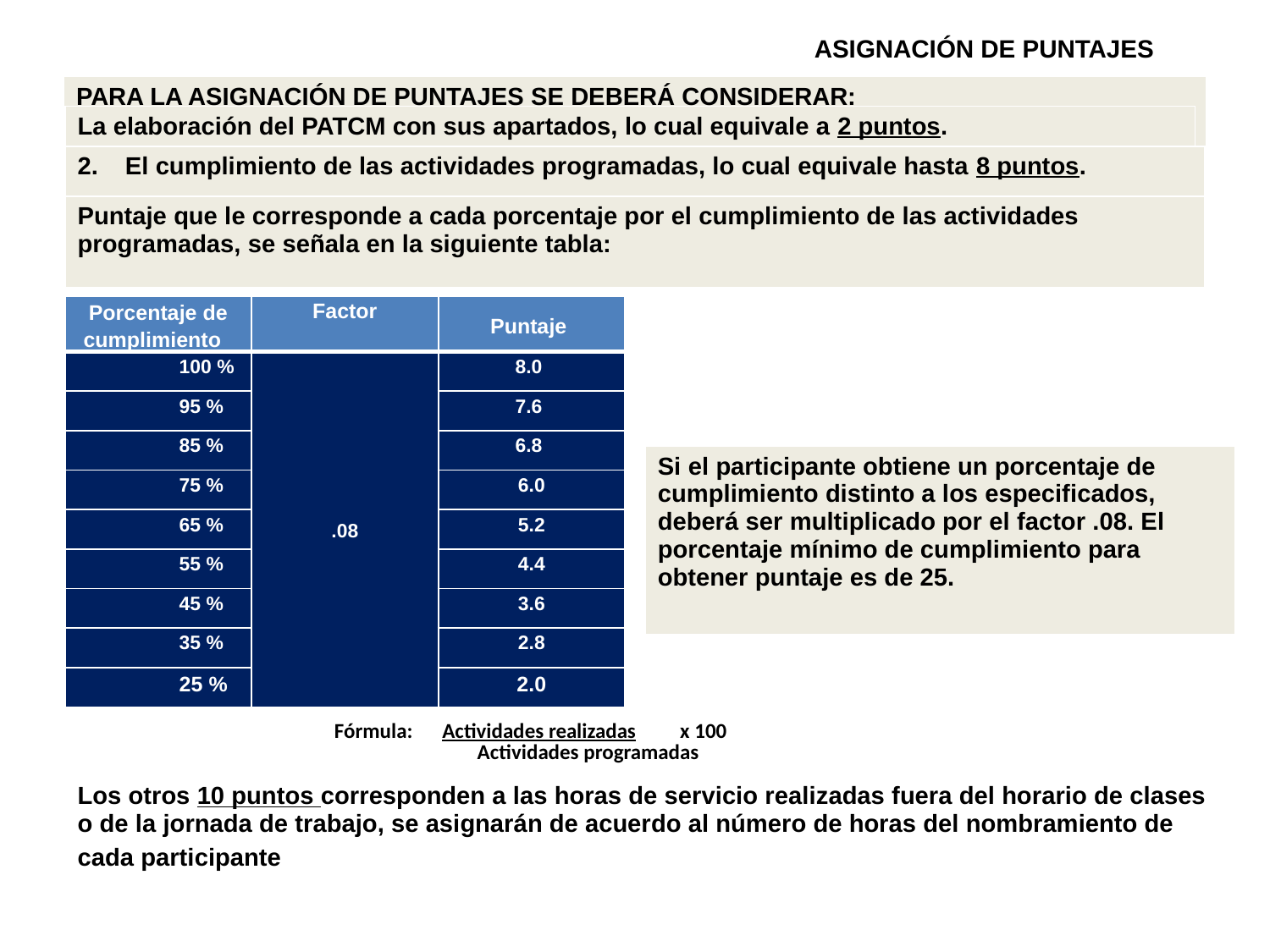

# ASIGNACIÓN DE PUNTAJES
| PARA LA ASIGNACIÓN DE PUNTAJES SE DEBERÁ CONSIDERAR: |
| --- |
| La elaboración del PATCM con sus apartados, lo cual equivale a 2 puntos. |
| --- |
| El cumplimiento de las actividades programadas, lo cual equivale hasta 8 puntos. |
| --- |
| Puntaje que le corresponde a cada porcentaje por el cumplimiento de las actividades programadas, se señala en la siguiente tabla: |
| --- |
| Porcentaje de cumplimiento | Factor | Puntaje |
| --- | --- | --- |
| 100 % | .08 | 8.0 |
| 95 % |  | 7.6 |
| 85 % |  | 6.8 |
| 75 % |  | 6.0 |
| 65 % |  | 5.2 |
| 55 % |  | 4.4 |
| 45 % |  | 3.6 |
| 35 % |  | 2.8 |
| 25 % |  | 2.0 |
| Si el participante obtiene un porcentaje de cumplimiento distinto a los especificados, deberá ser multiplicado por el factor .08. El porcentaje mínimo de cumplimiento para obtener puntaje es de 25. |
| --- |
| Fórmula: Actividades realizadas x 100 Actividades programadas |
| --- |
| Los otros 10 puntos corresponden a las horas de servicio realizadas fuera del horario de clases o de la jornada de trabajo, se asignarán de acuerdo al número de horas del nombramiento de cada participante. |
| --- |